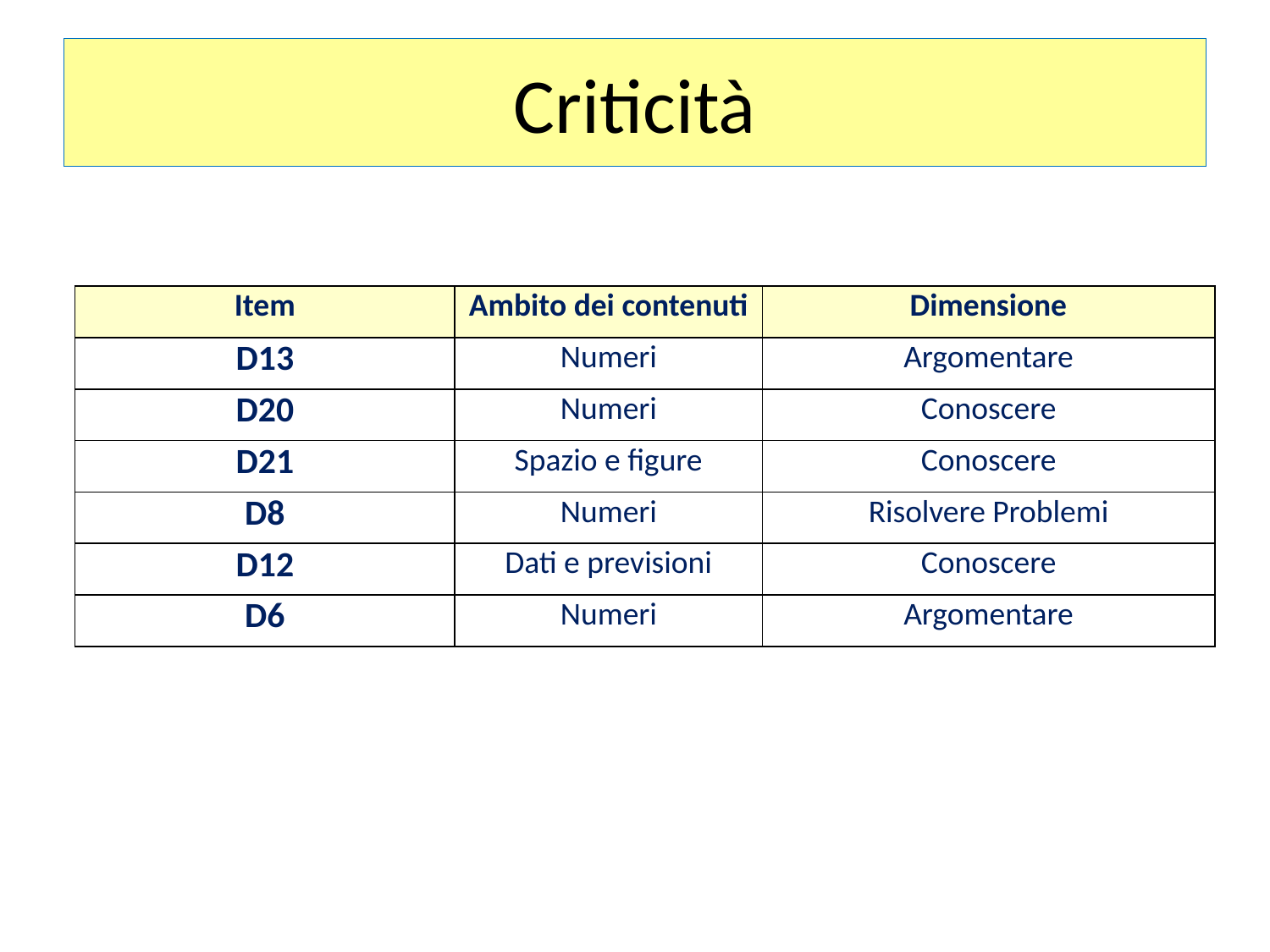

# Criticità
| Item | Ambito dei contenuti | Dimensione |
| --- | --- | --- |
| D13 | Numeri | Argomentare |
| D20 | Numeri | Conoscere |
| D21 | Spazio e figure | Conoscere |
| D8 | Numeri | Risolvere Problemi |
| D12 | Dati e previsioni | Conoscere |
| D6 | Numeri | Argomentare |